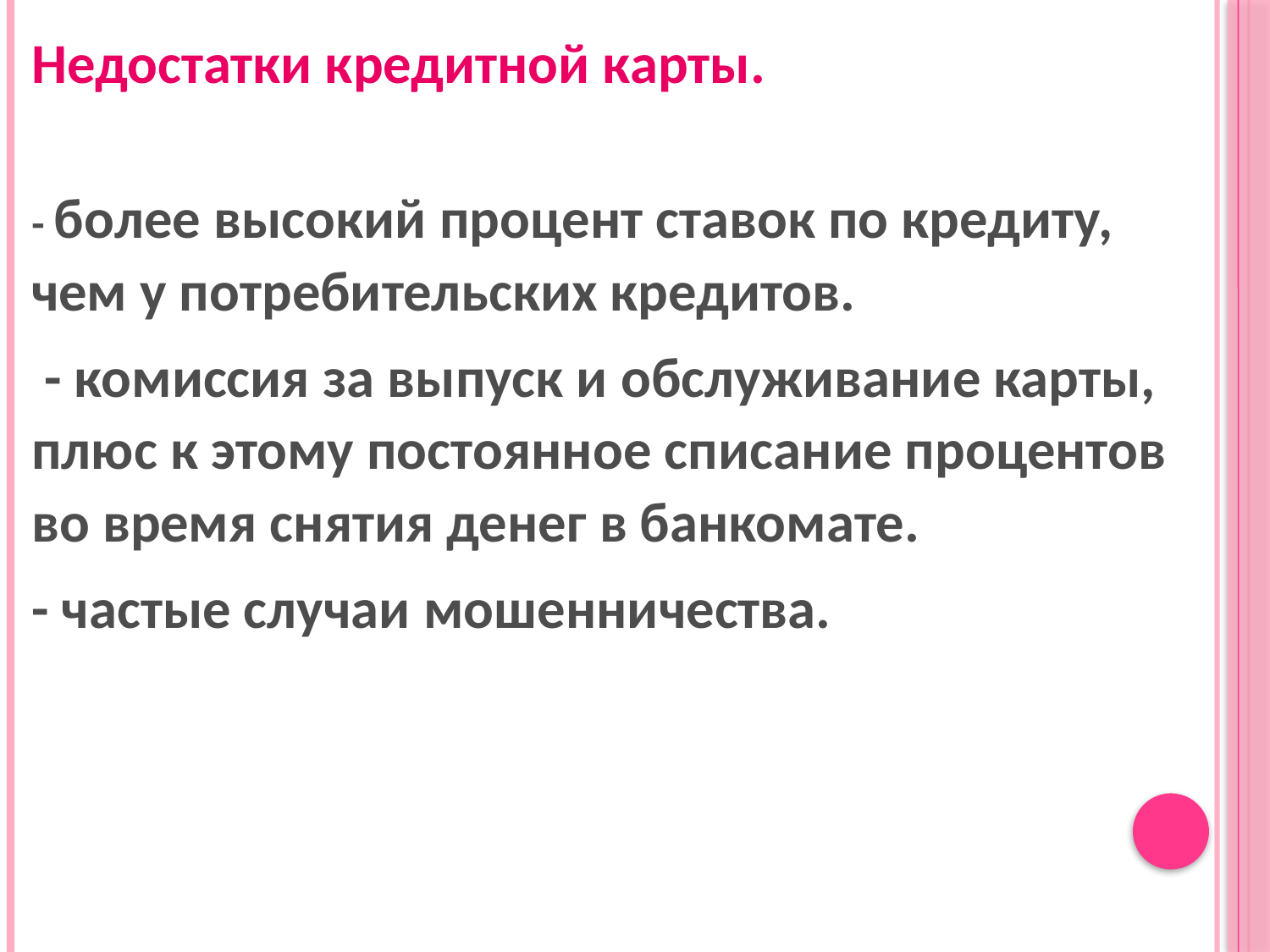

Недостатки кредитной карты.

- более высокий процент ставок по кредиту, чем у потребительских кредитов.
 - комиссия за выпуск и обслуживание карты, плюс к этому постоянное списание процентов во время снятия денег в банкомате.
- частые случаи мошенничества.